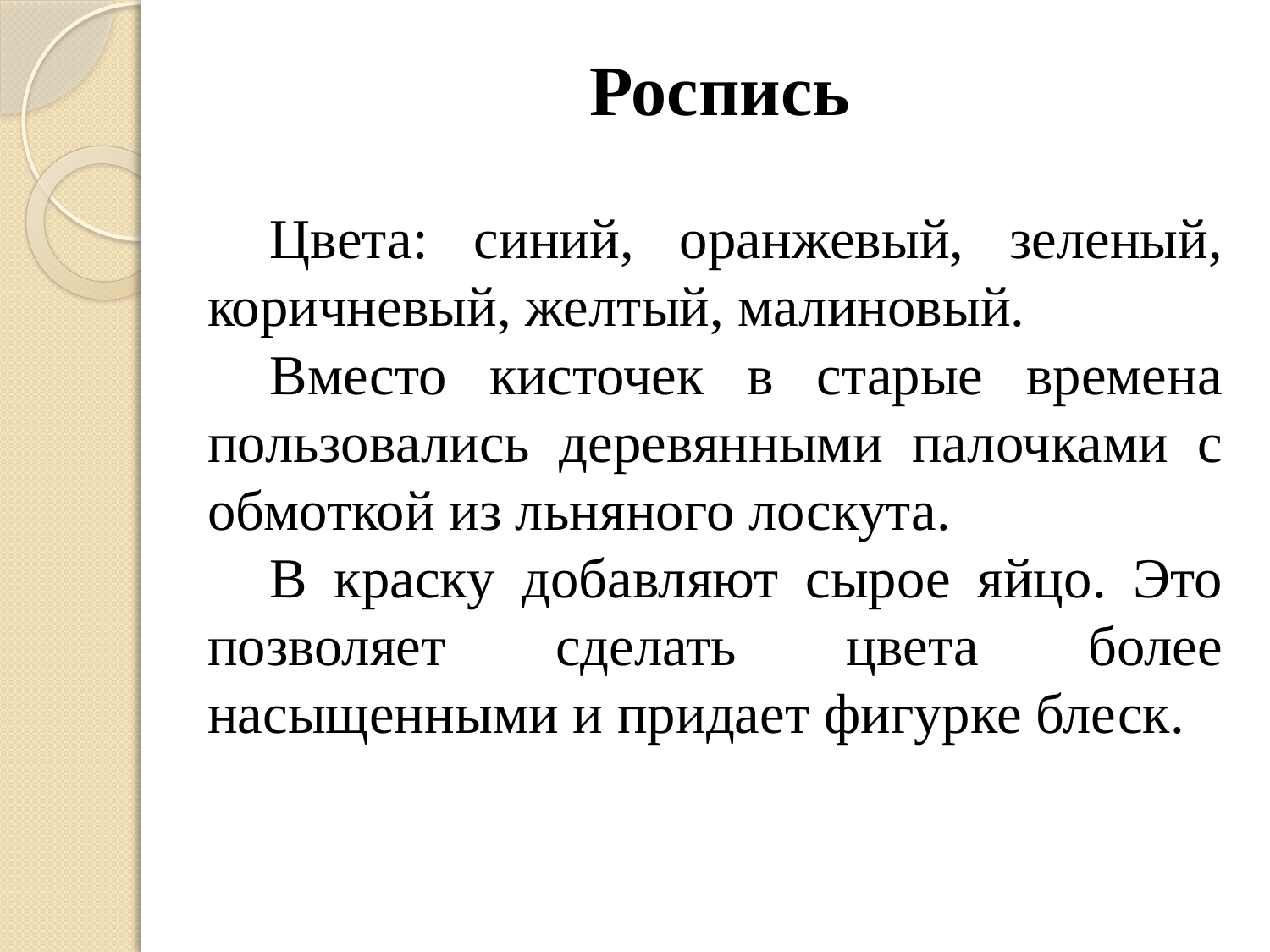

# Роспись
Цвета: синий, оранжевый, зеленый, коричневый, желтый, малиновый.
Вместо кисточек в старые времена пользовались деревянными палочками с обмоткой из льняного лоскута.
В краску добавляют сырое яйцо. Это позволяет сделать цвета более насыщенными и придает фигурке блеск.